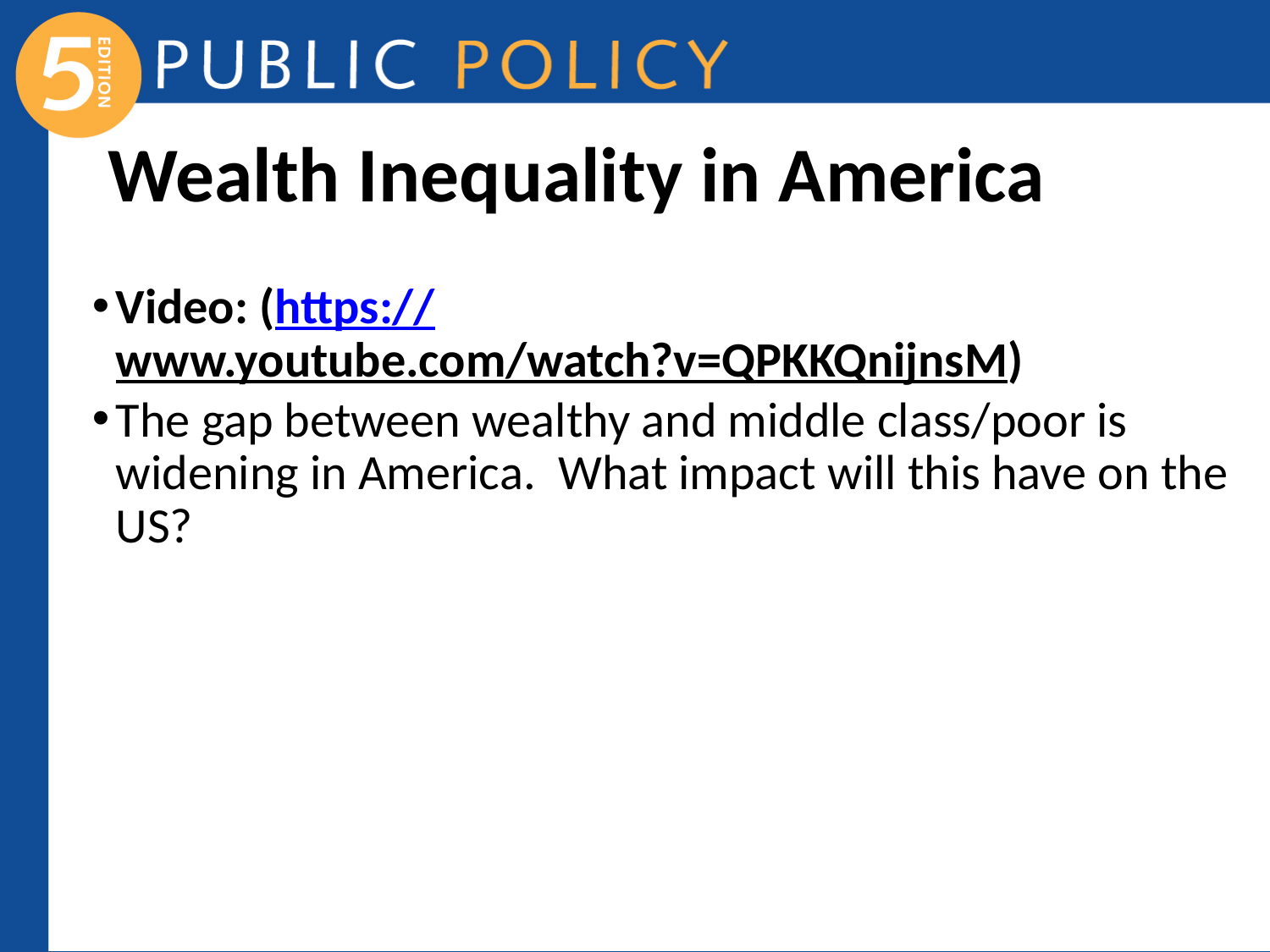

# Wealth Inequality in America
Video: (https://www.youtube.com/watch?v=QPKKQnijnsM)
The gap between wealthy and middle class/poor is widening in America.  What impact will this have on the US?